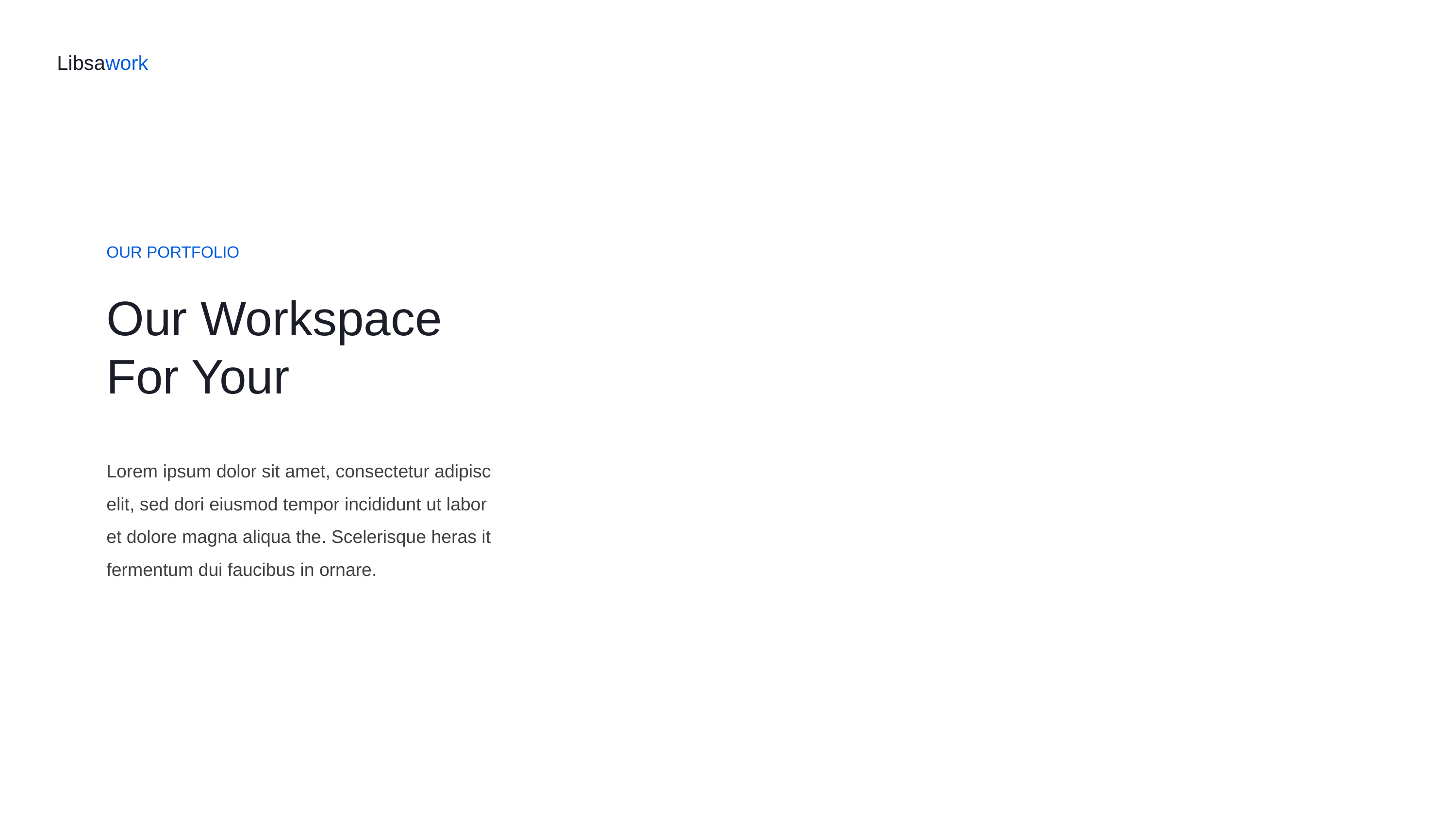

Libsawork
OUR PORTFOLIO

Our Workspace For Your
Lorem ipsum dolor sit amet, consectetur adipisc elit, sed dori eiusmod tempor incididunt ut labor et dolore magna aliqua the. Scelerisque heras it fermentum dui faucibus in ornare.